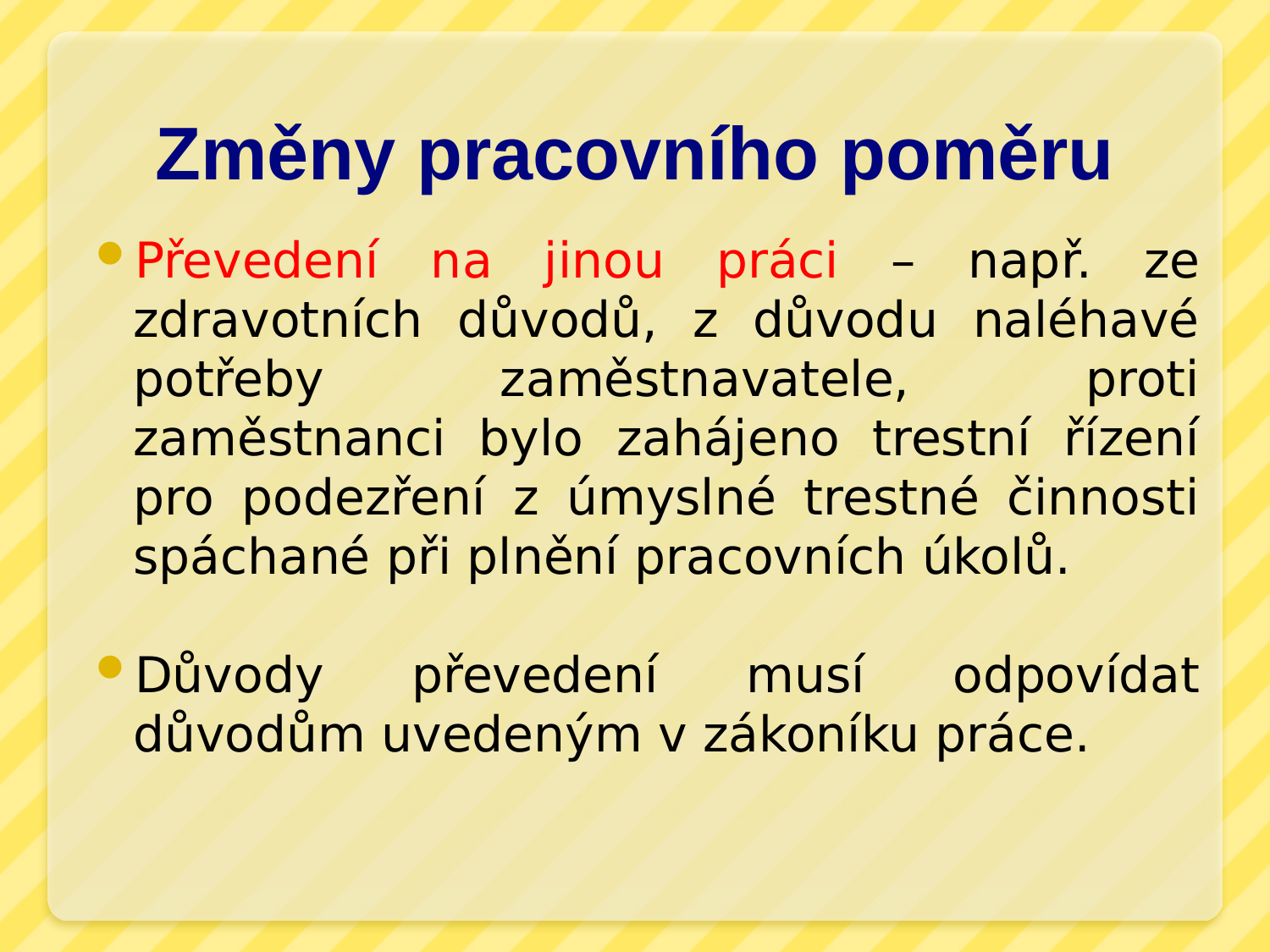

# Změny pracovního poměru
Převedení na jinou práci – např. ze zdravotních důvodů, z důvodu naléhavé potřeby zaměstnavatele, proti zaměstnanci bylo zahájeno trestní řízení pro podezření z úmyslné trestné činnosti spáchané při plnění pracovních úkolů.

Důvody převedení musí odpovídat důvodům uvedeným v zákoníku práce.